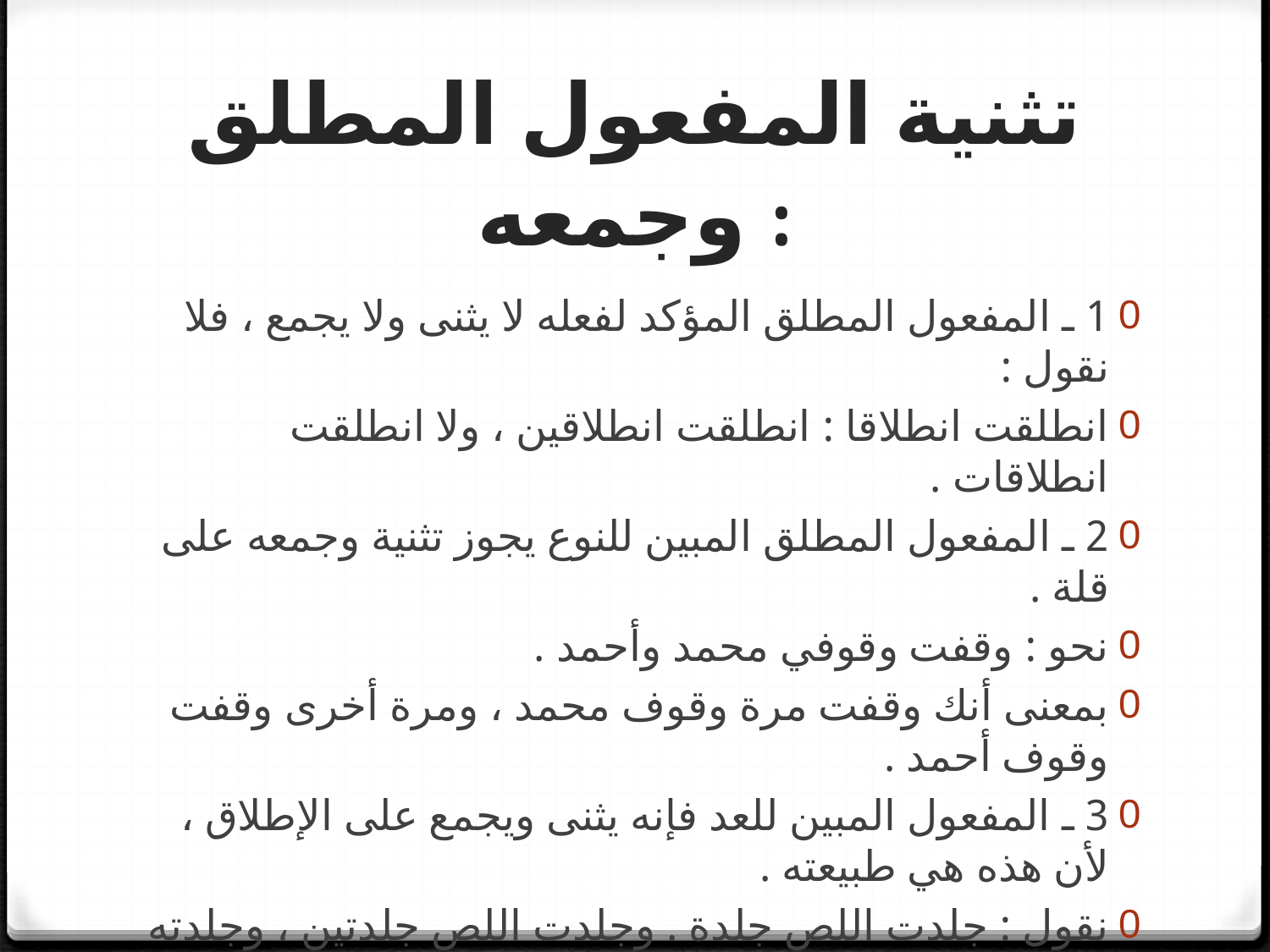

# تثنية المفعول المطلق وجمعه :
1 ـ المفعول المطلق المؤكد لفعله لا يثنى ولا يجمع ، فلا نقول :
انطلقت انطلاقا : انطلقت انطلاقين ، ولا انطلقت انطلاقات .
2 ـ المفعول المطلق المبين للنوع يجوز تثنية وجمعه على قلة .
نحو : وقفت وقوفي محمد وأحمد .
بمعنى أنك وقفت مرة وقوف محمد ، ومرة أخرى وقفت وقوف أحمد .
3 ـ المفعول المبين للعد فإنه يثنى ويجمع على الإطلاق ، لأن هذه هي طبيعته .
نقول : جلدت اللص جلدة . وجلدت اللص جلدتين ، وجلدته جلدات .